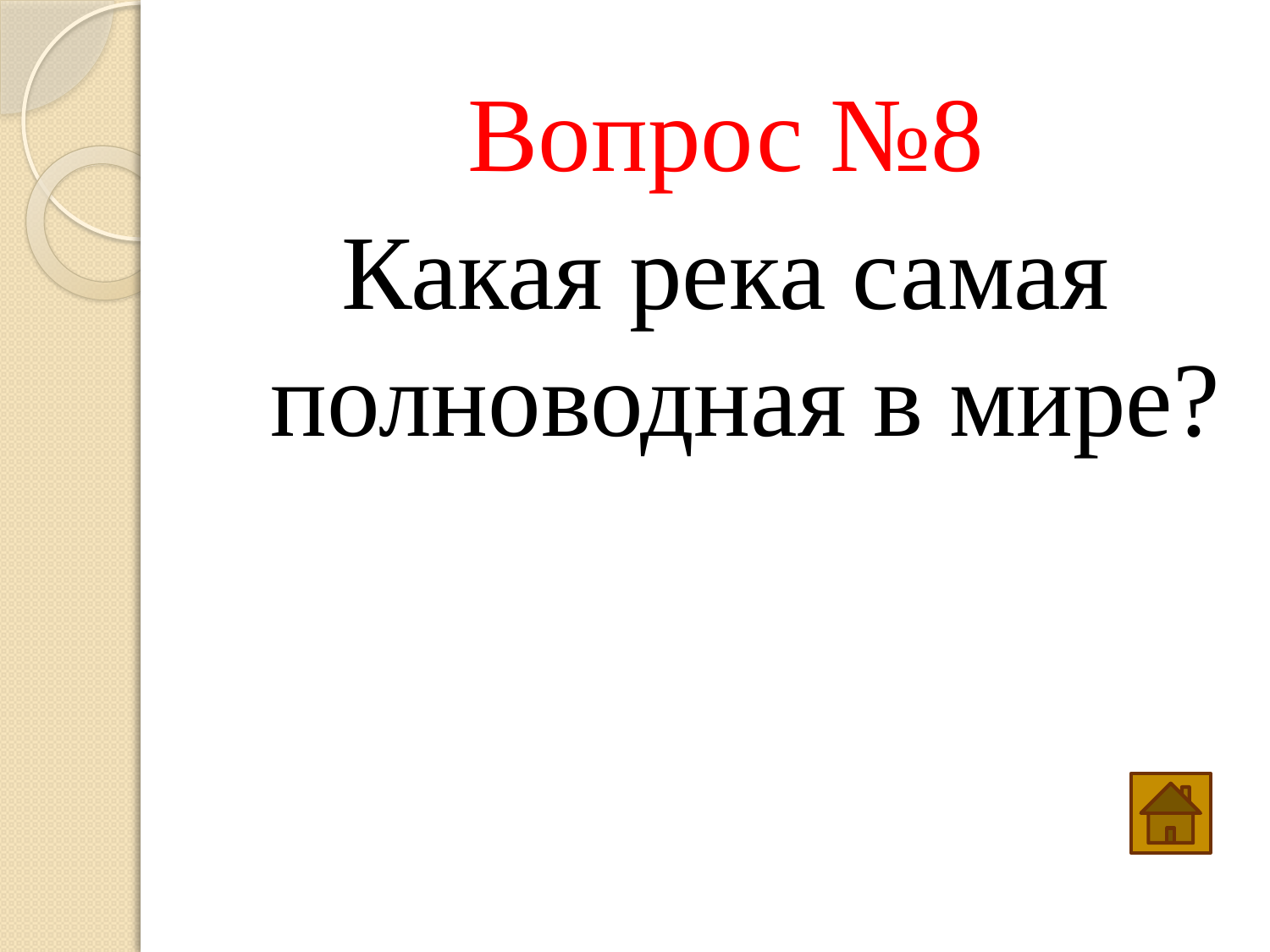

Вопрос №8
Какая река самая полноводная в мире?